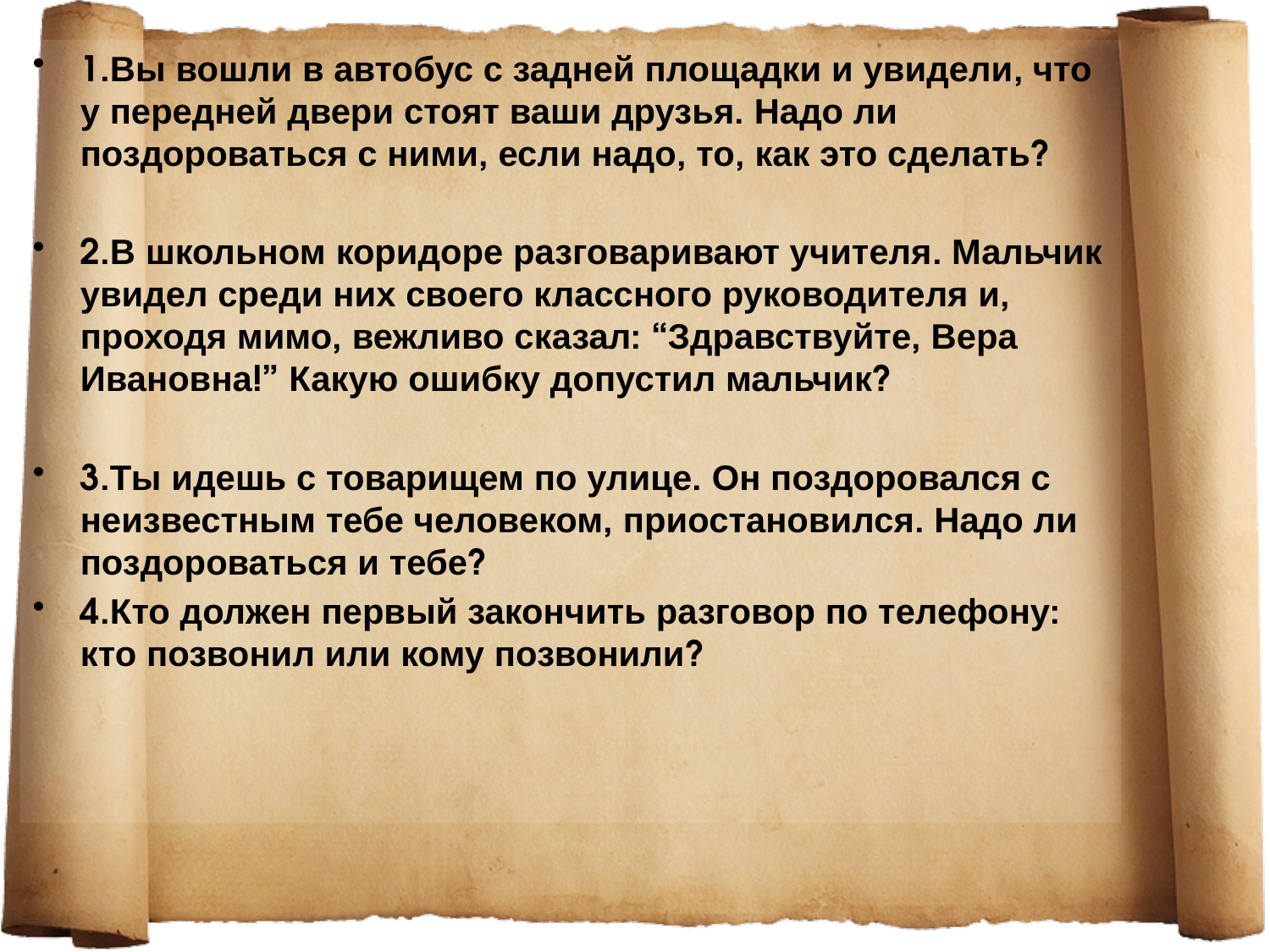

1.Вы вошли в автобус с задней площадки и увидели, что у передней двери стоят ваши друзья. Надо ли поздороваться с ними, если надо, то, как это сделать?

2.В школьном коридоре разговаривают учителя. Мальчик увидел среди них своего классного руководителя и, проходя мимо, вежливо сказал: “Здравствуйте, Вера Ивановна!” Какую ошибку допустил мальчик?

3.Ты идешь с товарищем по улице. Он поздоровался с неизвестным тебе человеком, приостановился. Надо ли поздороваться и тебе?
4.Кто должен первый закончить разговор по телефону: кто позвонил или кому позвонили?